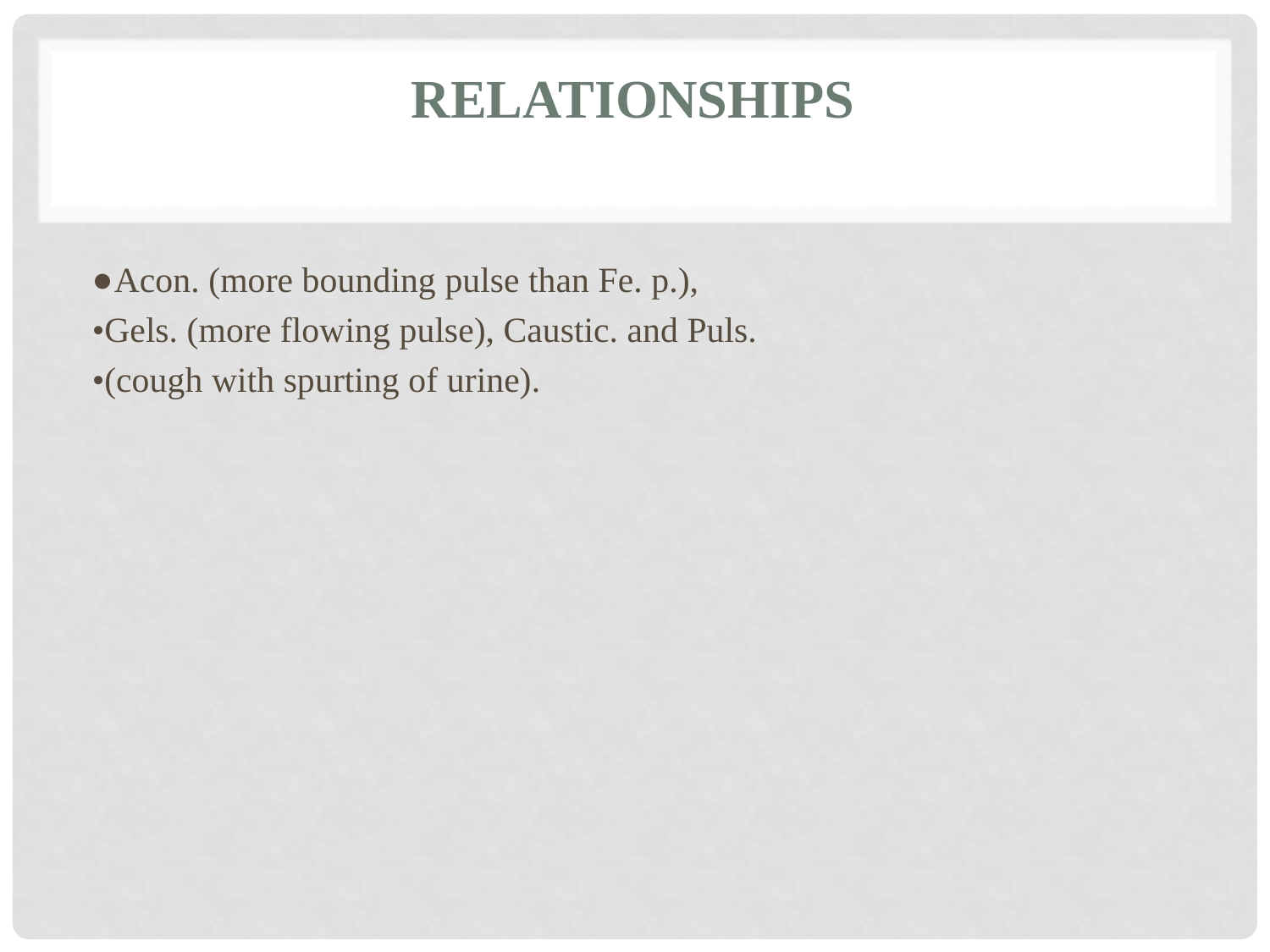

# Relationships
•Acon. (more bounding pulse than Fe. p.),
•Gels. (more flowing pulse), Caustic. and Puls.
•(cough with spurting of urine).